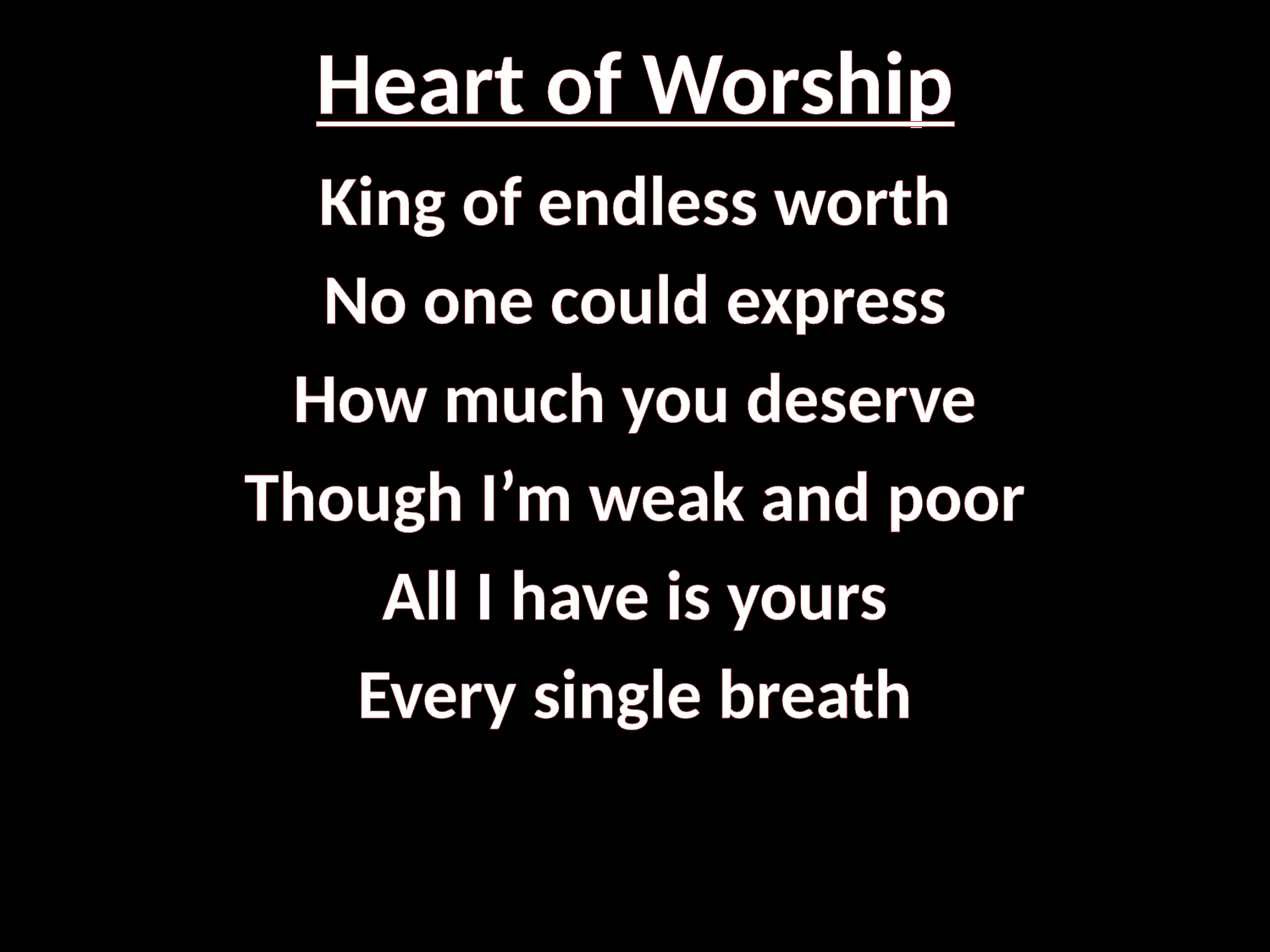

# Heart of Worship
King of endless worth
No one could express
How much you deserve
Though I’m weak and poor
All I have is yours
Every single breath